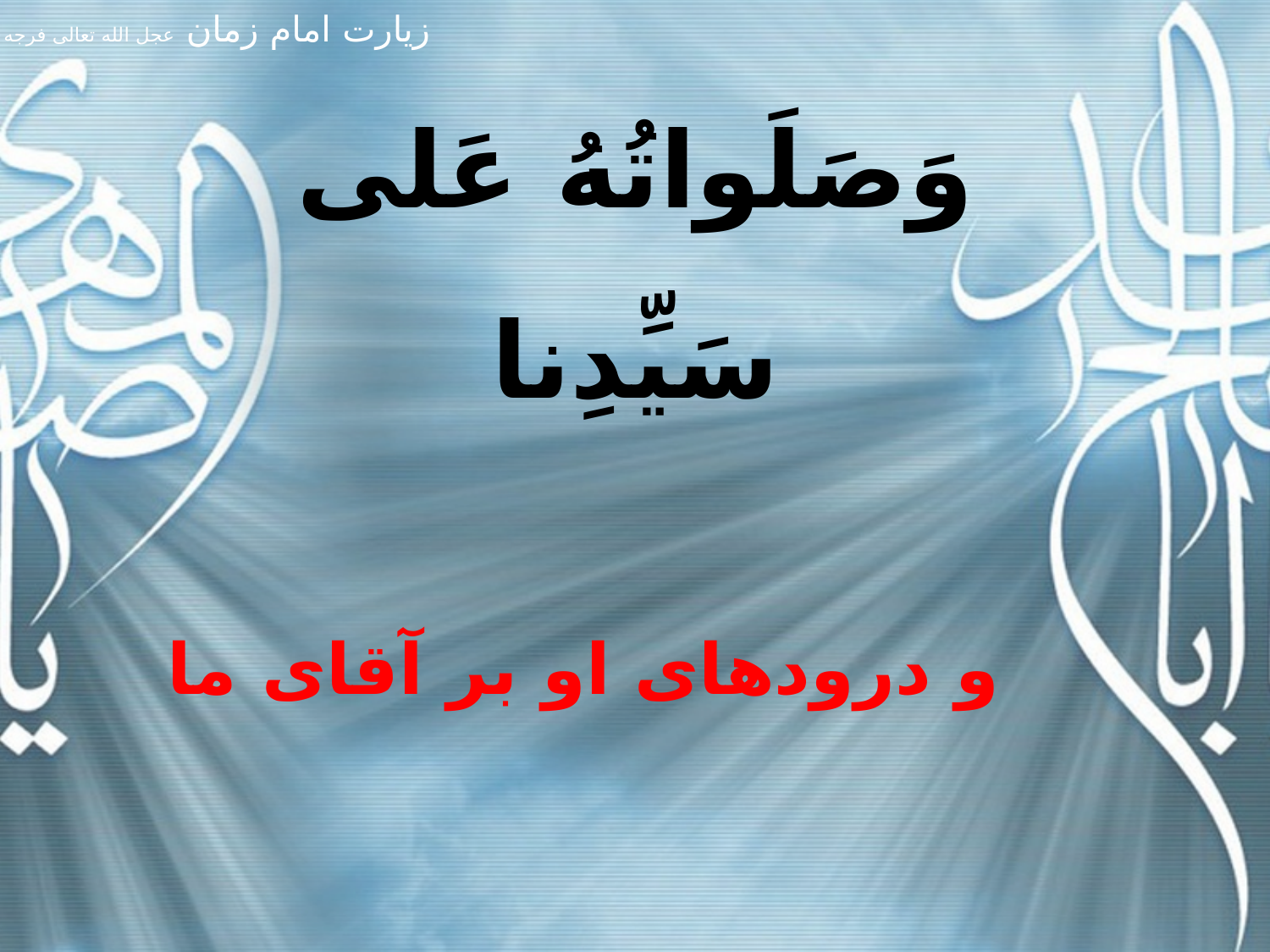

وَصَلَواتُهُ عَلى سَيِّدِنا
و درودهاى او بر آقاى ما